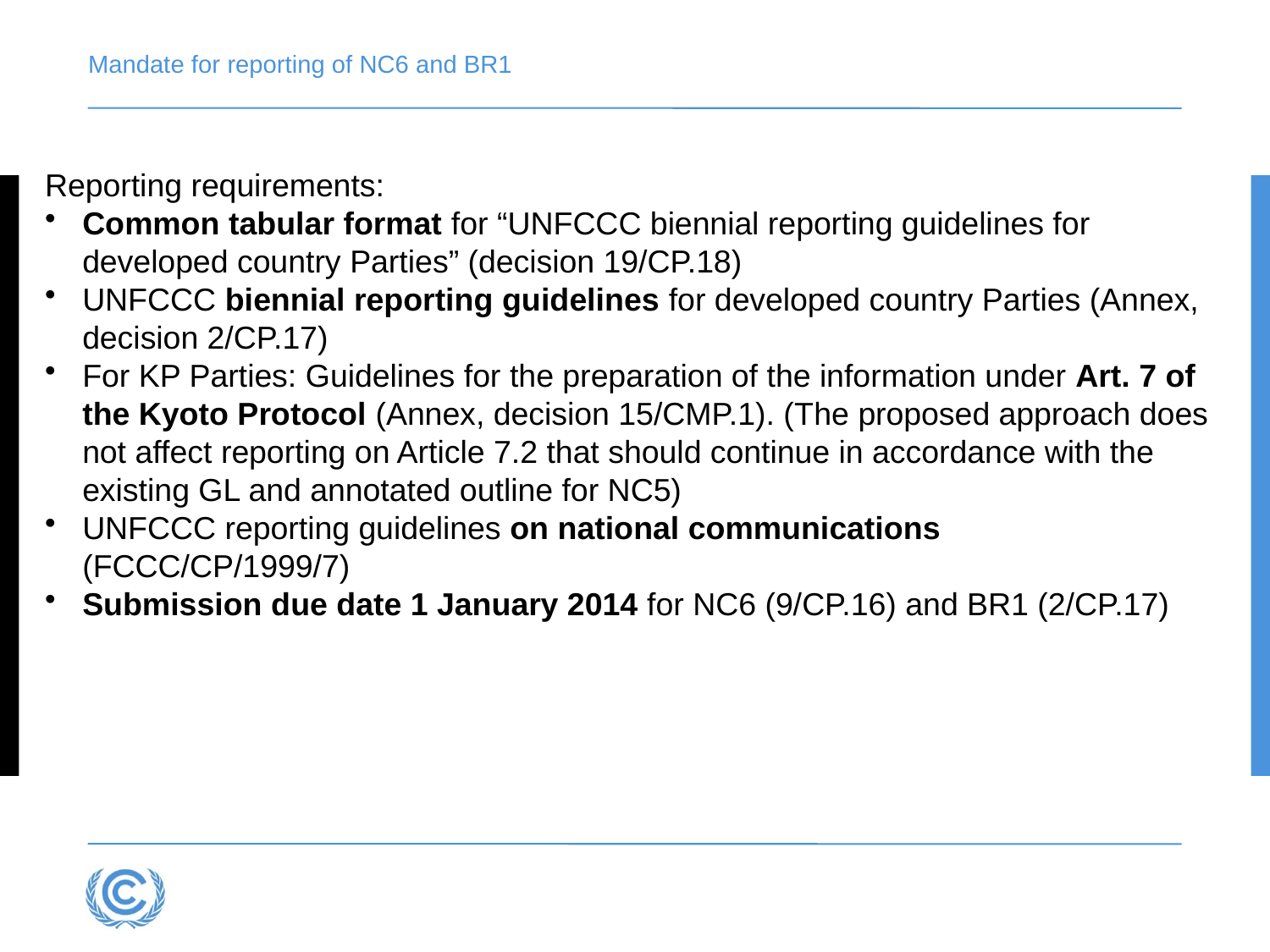

# Mandate for reporting of NC6 and BR1
Reporting requirements:
Common tabular format for “UNFCCC biennial reporting guidelines for developed country Parties” (decision 19/CP.18)
UNFCCC biennial reporting guidelines for developed country Parties (Annex, decision 2/CP.17)
For KP Parties: Guidelines for the preparation of the information under Art. 7 of the Kyoto Protocol (Annex, decision 15/CMP.1). (The proposed approach does not affect reporting on Article 7.2 that should continue in accordance with the existing GL and annotated outline for NC5)
UNFCCC reporting guidelines on national communications (FCCC/CP/1999/7)
Submission due date 1 January 2014 for NC6 (9/CP.16) and BR1 (2/CP.17)